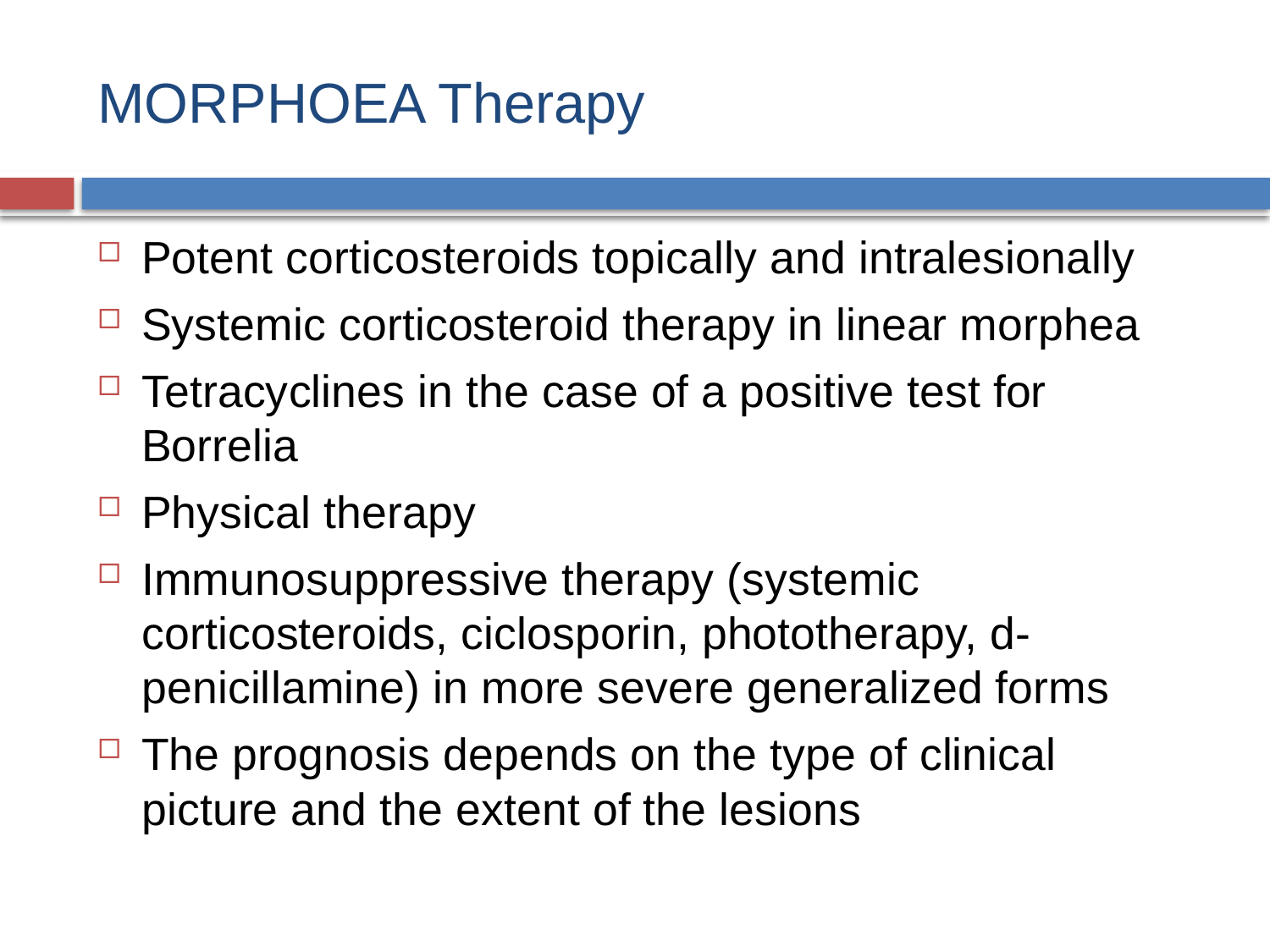

# MORPHOEA Therapy
Potent corticosteroids topically and intralesionally
Systemic corticosteroid therapy in linear morphea
Tetracyclines in the case of a positive test for Borrelia
Physical therapy
Immunosuppressive therapy (systemic corticosteroids, ciclosporin, phototherapy, d-penicillamine) in more severe generalized forms
The prognosis depends on the type of clinical picture and the extent of the lesions